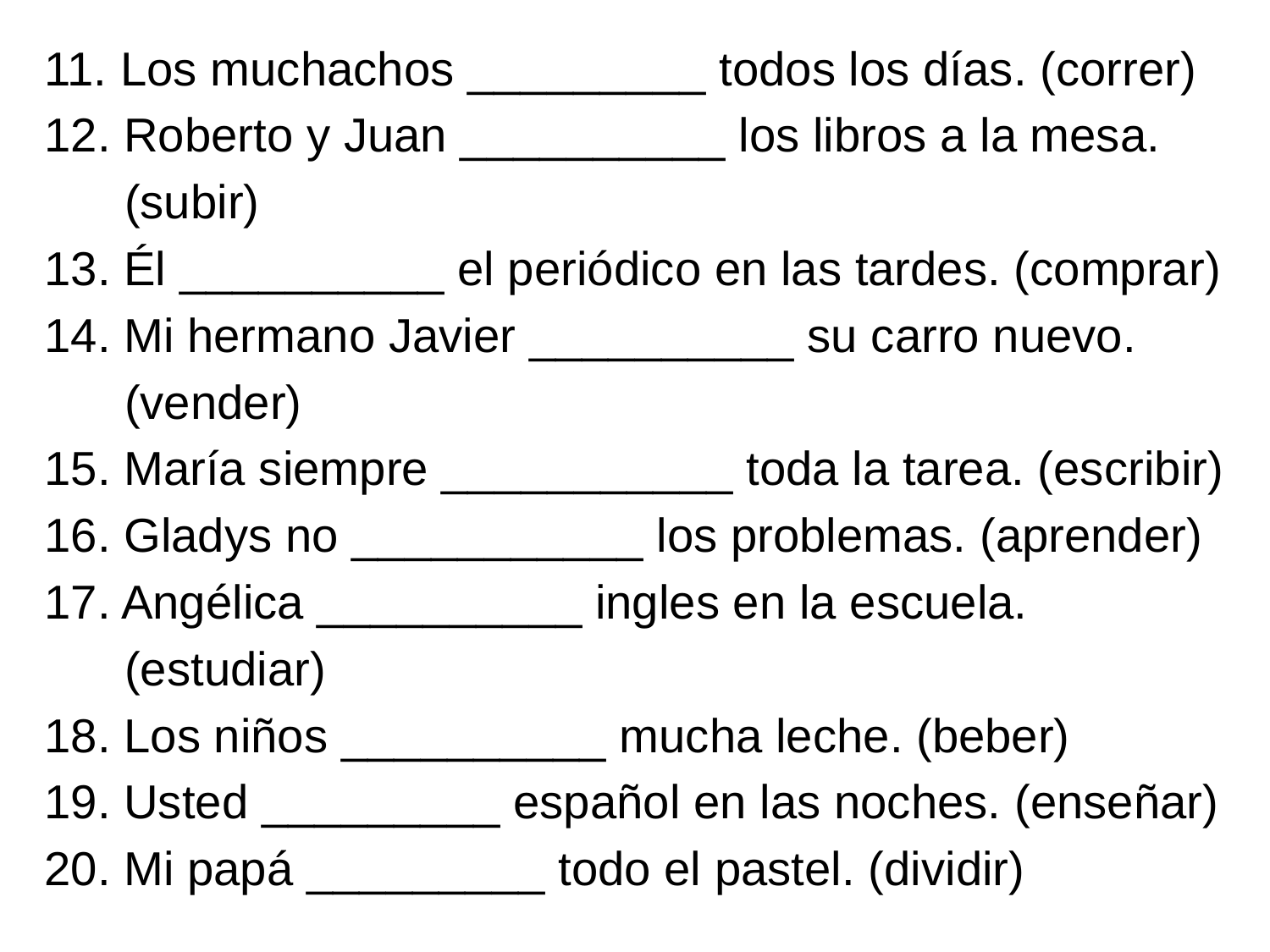

11. Los muchachos _________ todos los días. (correr)
12. Roberto y Juan __________ los libros a la mesa.
      (subir)
13. Él __________ el periódico en las tardes. (comprar)
14. Mi hermano Javier __________ su carro nuevo.
      (vender)
15. María siempre ___________ toda la tarea. (escribir)
16. Gladys no ___________ los problemas. (aprender)
17. Angélica __________ ingles en la escuela.
      (estudiar)
18. Los niños __________ mucha leche. (beber)
19. Usted _________ español en las noches. (enseñar)
20. Mi papá _________ todo el pastel. (dividir)